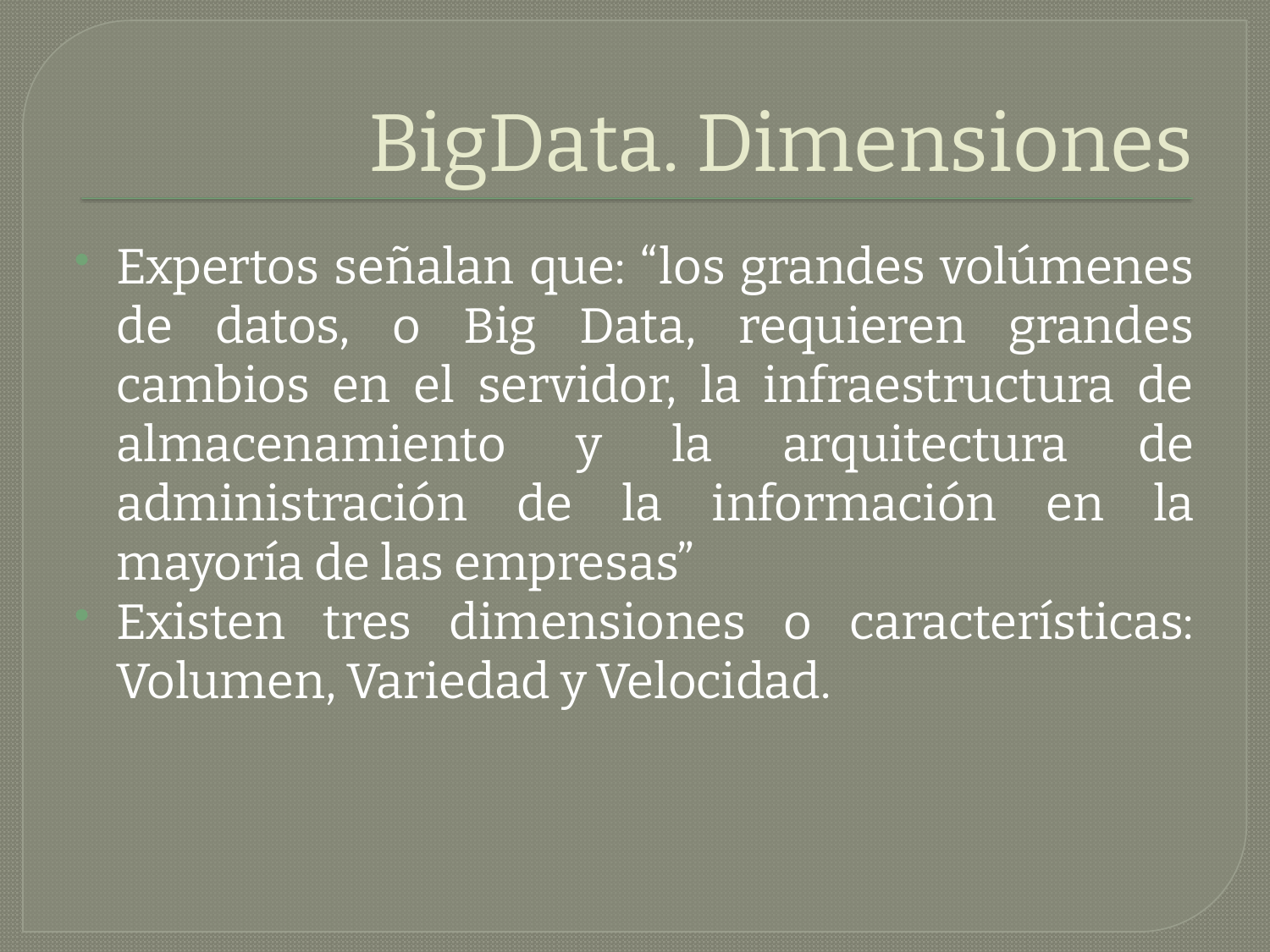

# BigData. Dimensiones
Expertos señalan que: “los grandes volúmenes de datos, o Big Data, requieren grandes cambios en el servidor, la infraestructura de almacenamiento y la arquitectura de administración de la información en la mayoría de las empresas”
Existen tres dimensiones o características: Volumen, Variedad y Velocidad.